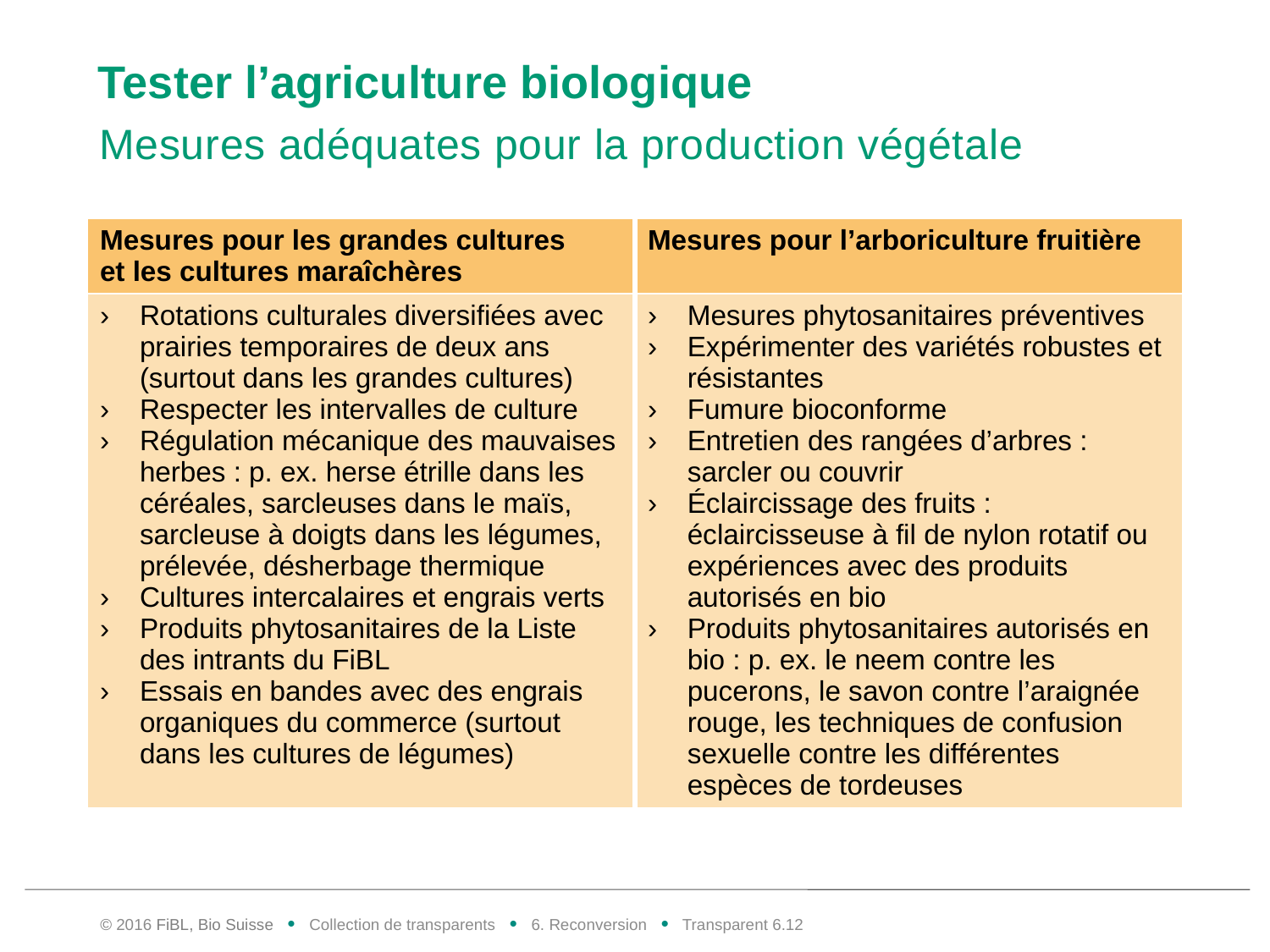

# Tester l’agriculture biologique
Mesures adéquates pour la production végétale
| Mesures pour les grandes cultures et les cultures maraîchères | Mesures pour l’arboriculture fruitière |
| --- | --- |
| Rotations culturales diversifiées avec prairies temporaires de deux ans (surtout dans les grandes cultures) Respecter les intervalles de culture Régulation mécanique des mauvaises herbes : p. ex. herse étrille dans les céréales, sarcleuses dans le maïs, sarcleuse à doigts dans les légumes, prélevée, désherbage thermique Cultures intercalaires et engrais verts Produits phytosanitaires de la Liste des intrants du FiBL Essais en bandes avec des engrais organiques du commerce (surtout dans les cultures de légumes) | Mesures phytosanitaires préventives Expérimenter des variétés robustes et résistantes Fumure bioconforme Entretien des rangées d’arbres : sarcler ou couvrir Éclaircissage des fruits : éclaircisseuse à fil de nylon rotatif ou expériences avec des produits autorisés en bio Produits phytosanitaires autorisés en bio : p. ex. le neem contre les pucerons, le savon contre l’araignée rouge, les techniques de confusion sexuelle contre les différentes espèces de tordeuses |

© 2016 FiBL, Bio Suisse   •   Collection de transparents   •   6. Reconversion   •   Transparent 6.12